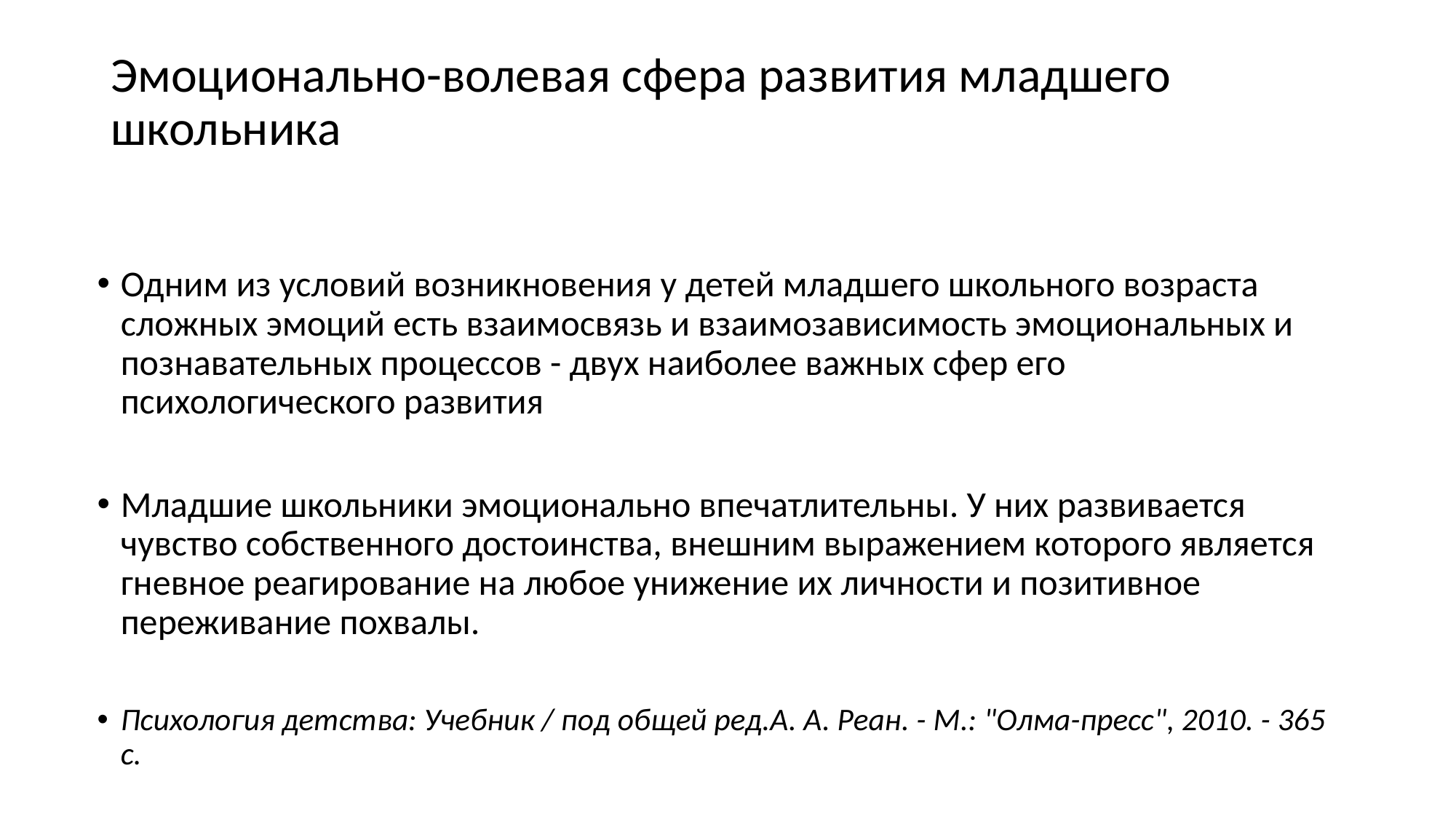

# Эмоционально-волевая сфера развития младшего школьника
Одним из условий возникновения у детей младшего школьного возраста сложных эмоций есть взаимосвязь и взаимозависимость эмоциональных и познавательных процессов - двух наиболее важных сфер его психологического развития

Младшие школьники эмоционально впечатлительны. У них развивается чувство собственного достоинства, внешним выражением которого является гневное реагирование на любое унижение их личности и позитивное переживание похвалы.

Психология детства: Учебник / под общей ред.А. А. Реан. - М.: "Олма-пресс", 2010. - 365 с.